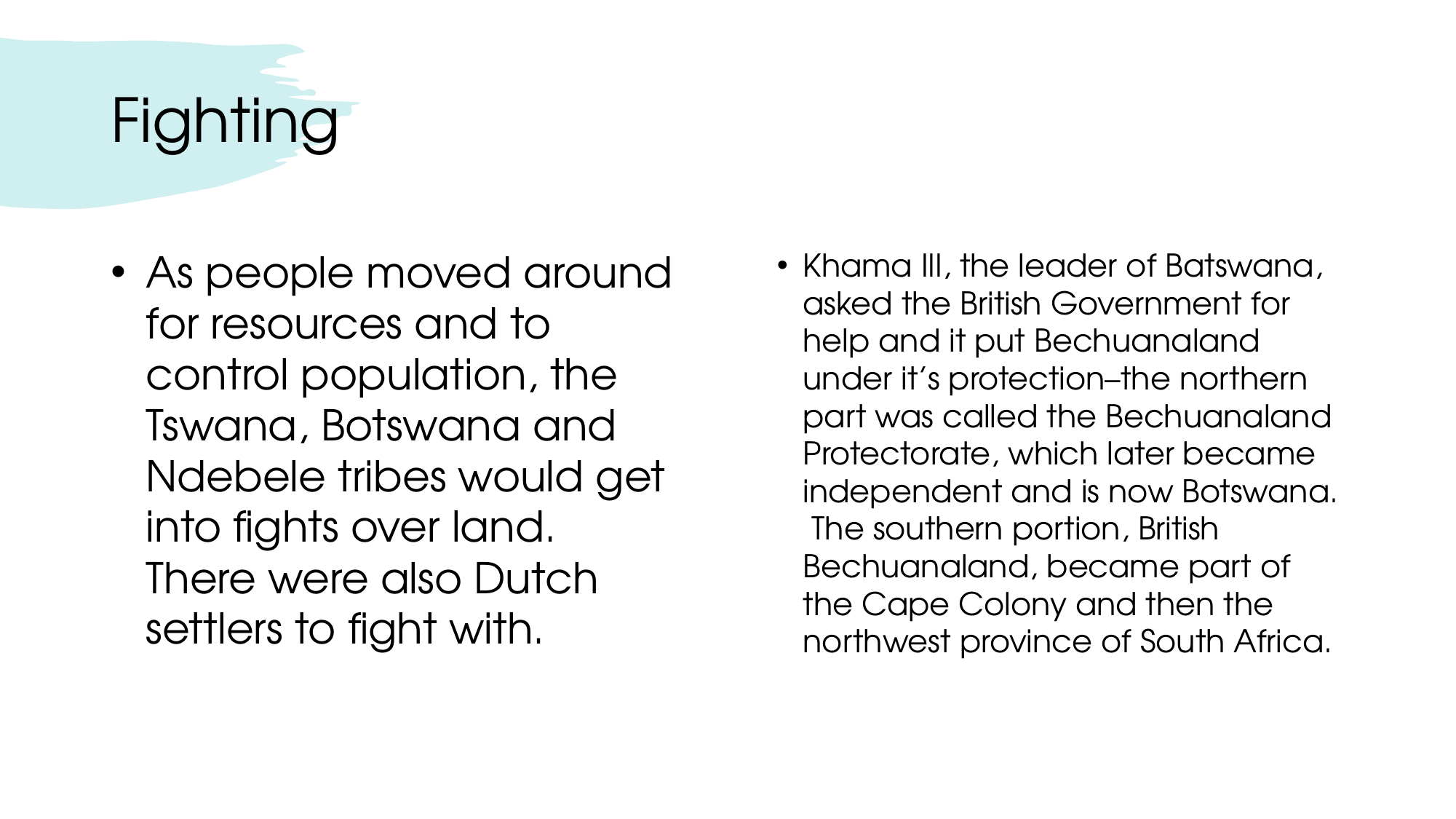

# Fighting
As people moved around for resources and to control population, the Tswana, Botswana and Ndebele tribes would get into fights over land.  There were also Dutch settlers to fight with.
Khama III, the leader of Batswana, asked the British Government for help and it put Bechuanaland under it’s protection–the northern part was called the Bechuanaland Protectorate, which later became independent and is now Botswana.  The southern portion, British Bechuanaland, became part of the Cape Colony and then the northwest province of South Africa.